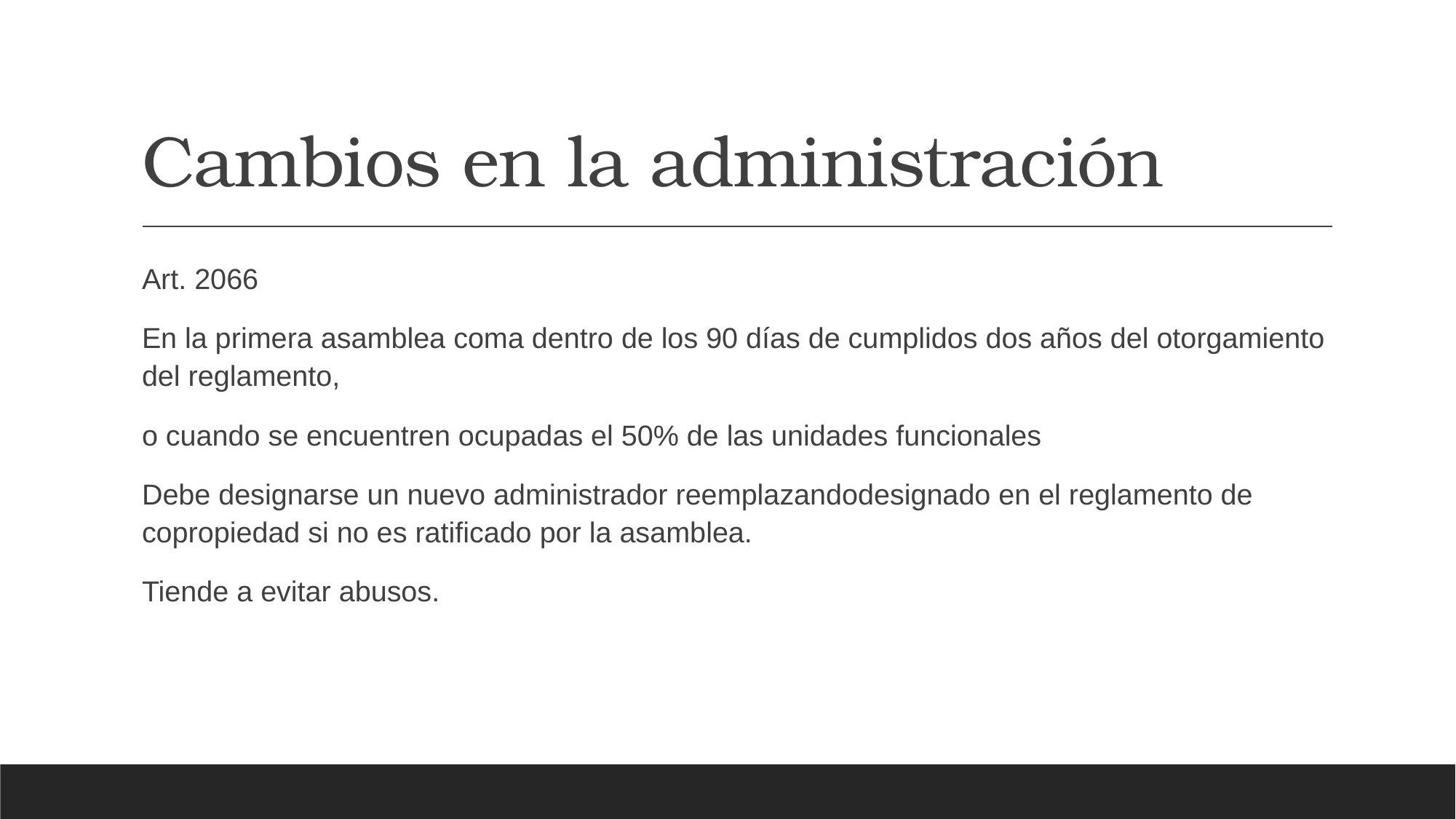

# Cambios en la administración
Art. 2066
En la primera asamblea coma dentro de los 90 días de cumplidos dos años del otorgamiento del reglamento,
o cuando se encuentren ocupadas el 50% de las unidades funcionales
Debe designarse un nuevo administrador reemplazandodesignado en el reglamento de copropiedad si no es ratificado por la asamblea.
Tiende a evitar abusos.